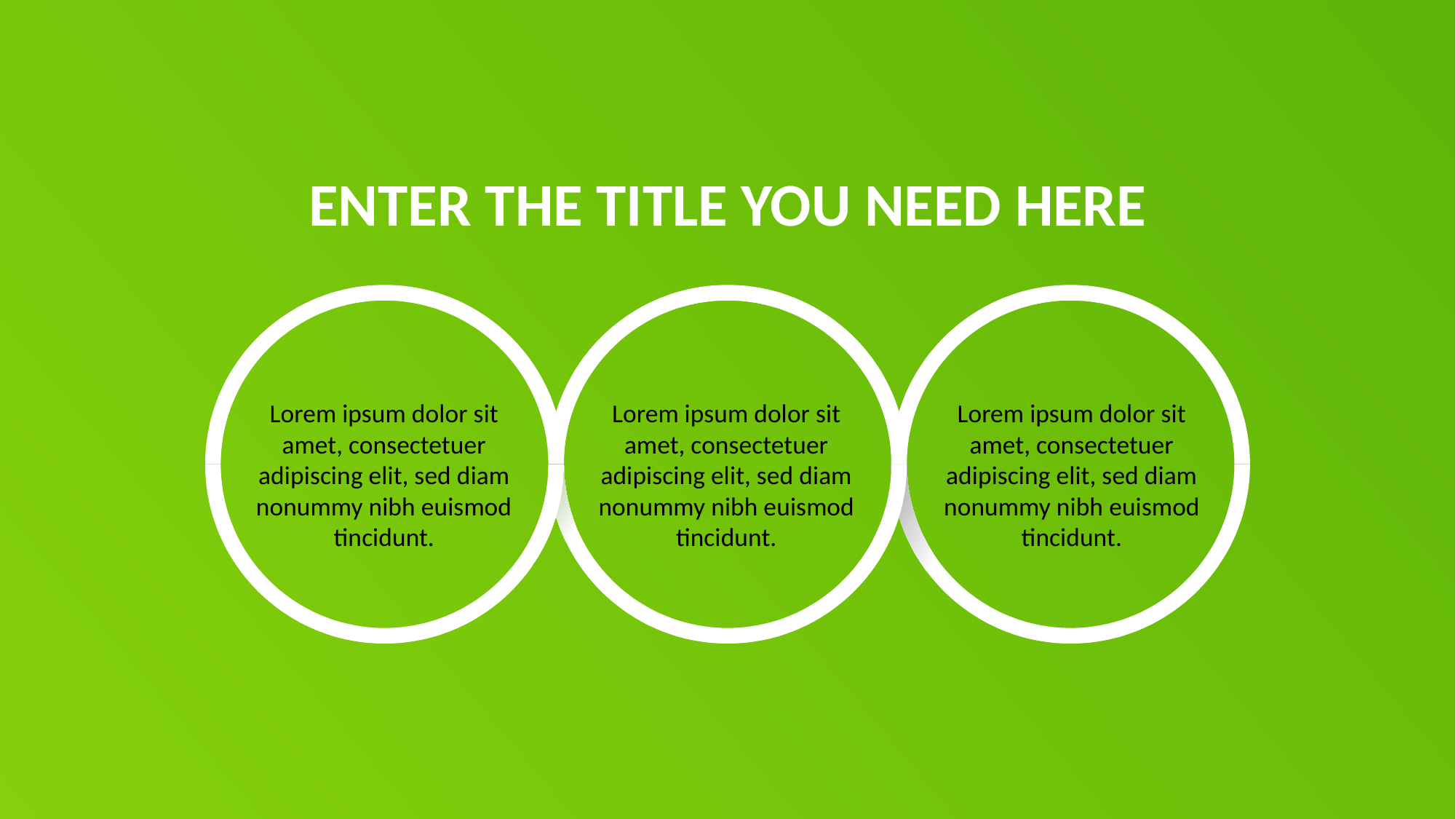

ENTER THE TITLE YOU NEED HERE

Lorem ipsum dolor sit amet, consectetuer adipiscing elit, sed diam nonummy nibh euismod tincidunt.
Lorem ipsum dolor sit amet, consectetuer adipiscing elit, sed diam nonummy nibh euismod tincidunt.
Lorem ipsum dolor sit amet, consectetuer adipiscing elit, sed diam nonummy nibh euismod tincidunt.